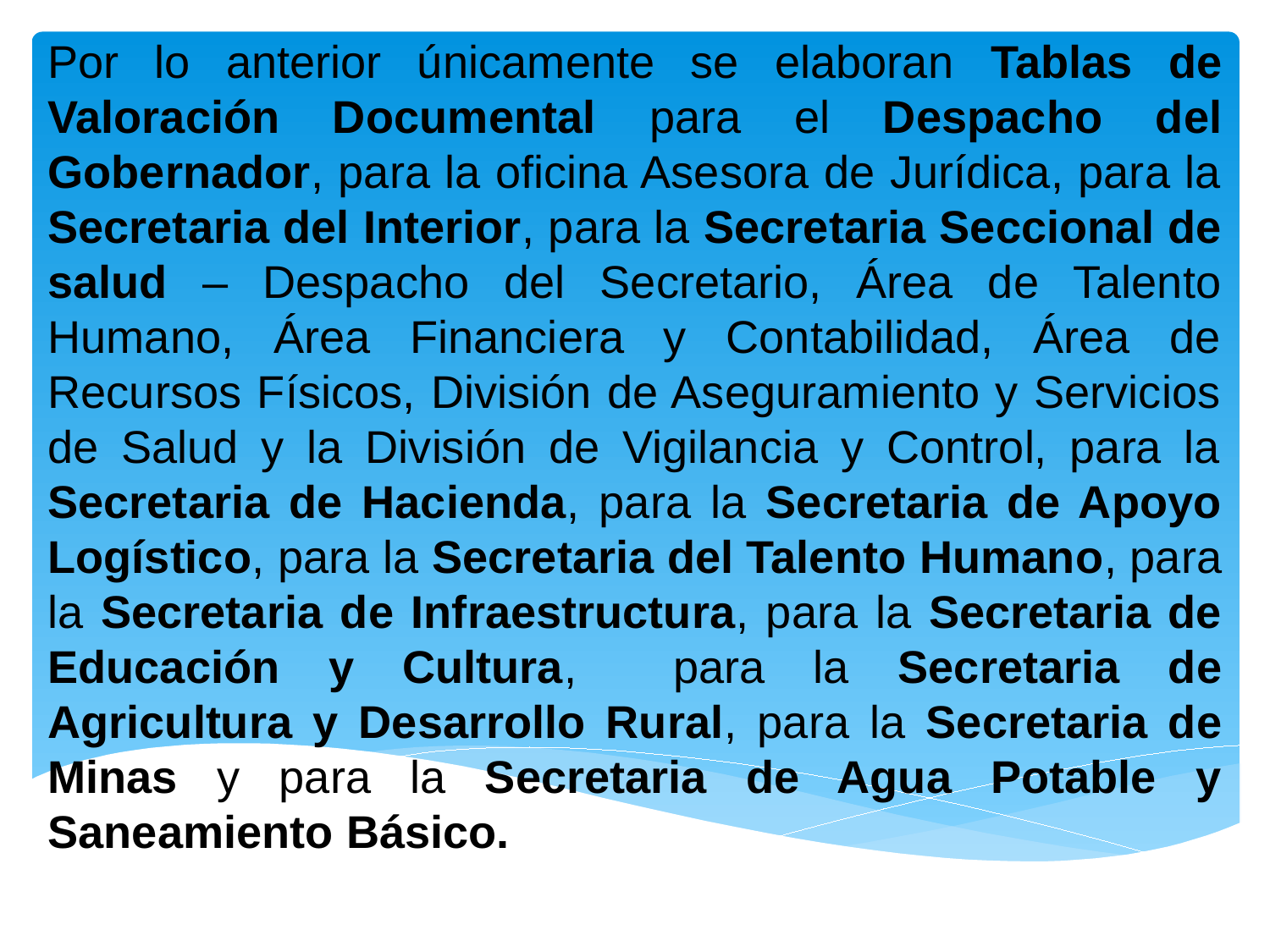

Por lo anterior únicamente se elaboran Tablas de Valoración Documental para el Despacho del Gobernador, para la oficina Asesora de Jurídica, para la Secretaria del Interior, para la Secretaria Seccional de salud – Despacho del Secretario, Área de Talento Humano, Área Financiera y Contabilidad, Área de Recursos Físicos, División de Aseguramiento y Servicios de Salud y la División de Vigilancia y Control, para la Secretaria de Hacienda, para la Secretaria de Apoyo Logístico, para la Secretaria del Talento Humano, para la Secretaria de Infraestructura, para la Secretaria de Educación y Cultura,  para la Secretaria de Agricultura y Desarrollo Rural, para la Secretaria de Minas y para la Secretaria de Agua Potable y Saneamiento Básico.